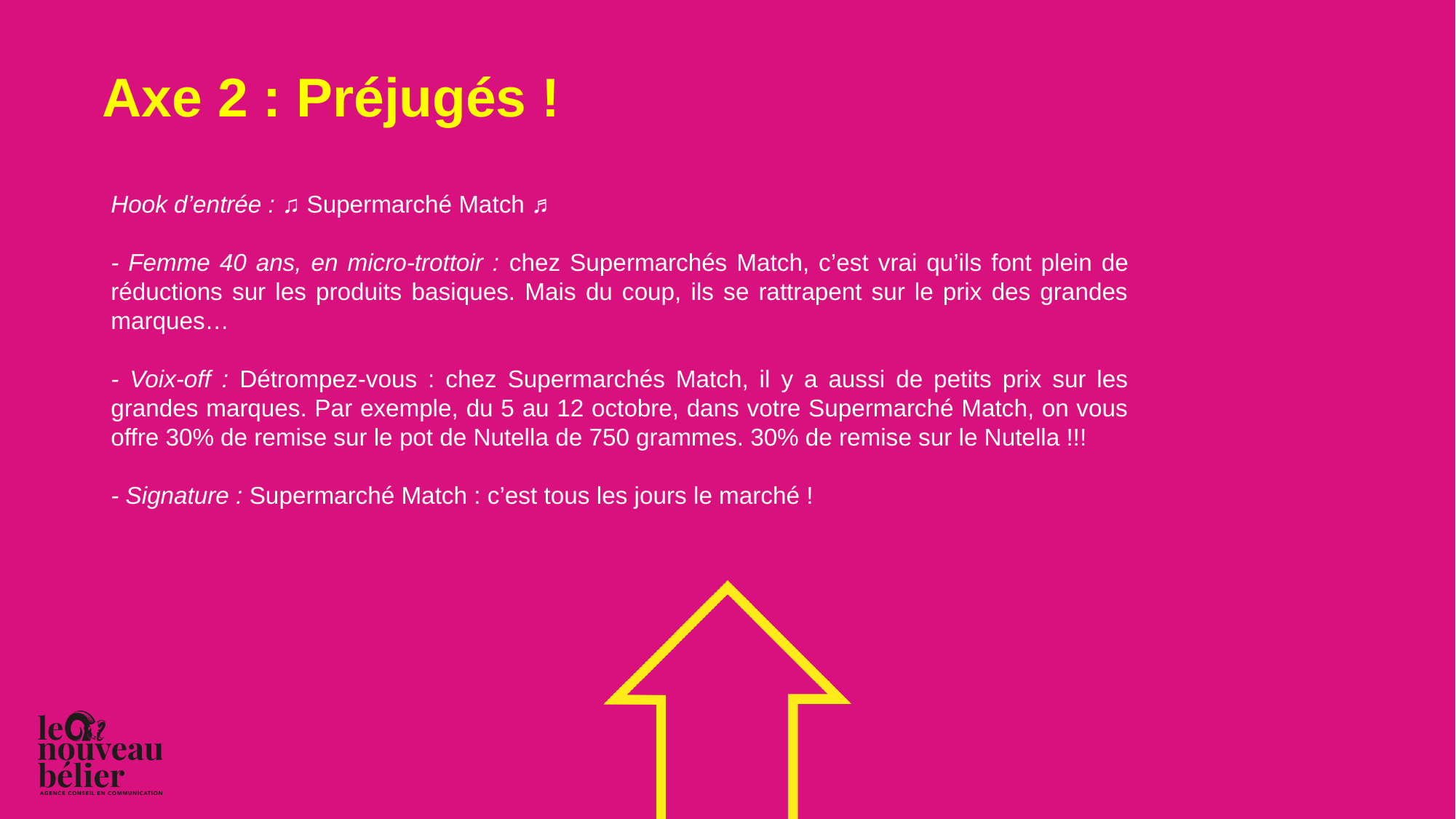

Axe 2 : Préjugés !

Hook d’entrée : ♫ Supermarché Match ♬

- Femme 40 ans, en micro-trottoir : chez Supermarchés Match, c’est vrai qu’ils font plein de réductions sur les produits basiques. Mais du coup, ils se rattrapent sur le prix des grandes marques…

- Voix-off : Détrompez-vous : chez Supermarchés Match, il y a aussi de petits prix sur les grandes marques. Par exemple, du 5 au 12 octobre, dans votre Supermarché Match, on vous offre 30% de remise sur le pot de Nutella de 750 grammes. 30% de remise sur le Nutella !!!

- Signature : Supermarché Match : c’est tous les jours le marché !